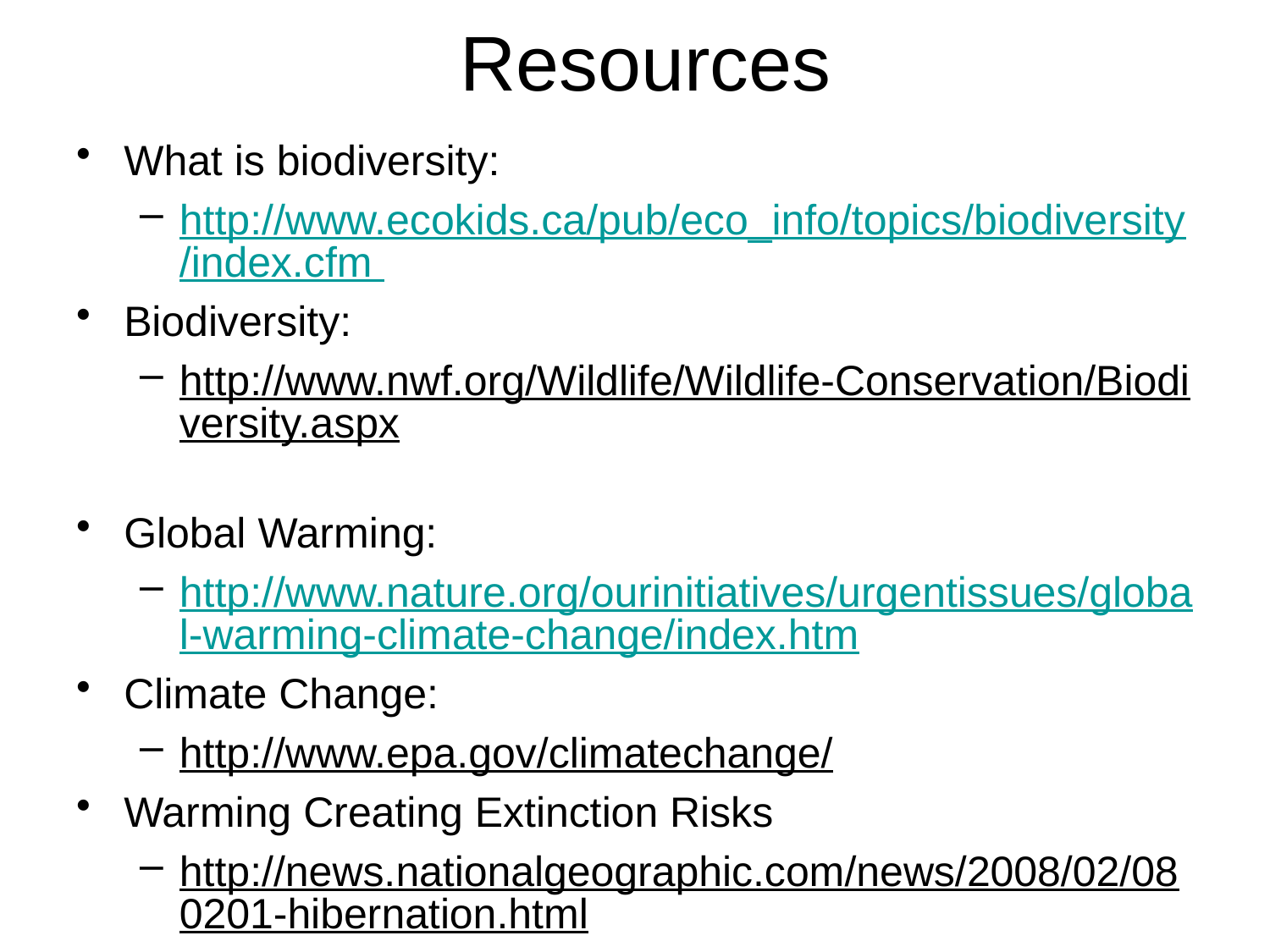

# Resources
What is biodiversity:
http://www.ecokids.ca/pub/eco_info/topics/biodiversity/index.cfm
Biodiversity:
http://www.nwf.org/Wildlife/Wildlife-Conservation/Biodiversity.aspx
Global Warming:
http://www.nature.org/ourinitiatives/urgentissues/global-warming-climate-change/index.htm
Climate Change:
http://www.epa.gov/climatechange/
Warming Creating Extinction Risks
http://news.nationalgeographic.com/news/2008/02/080201-hibernation.html